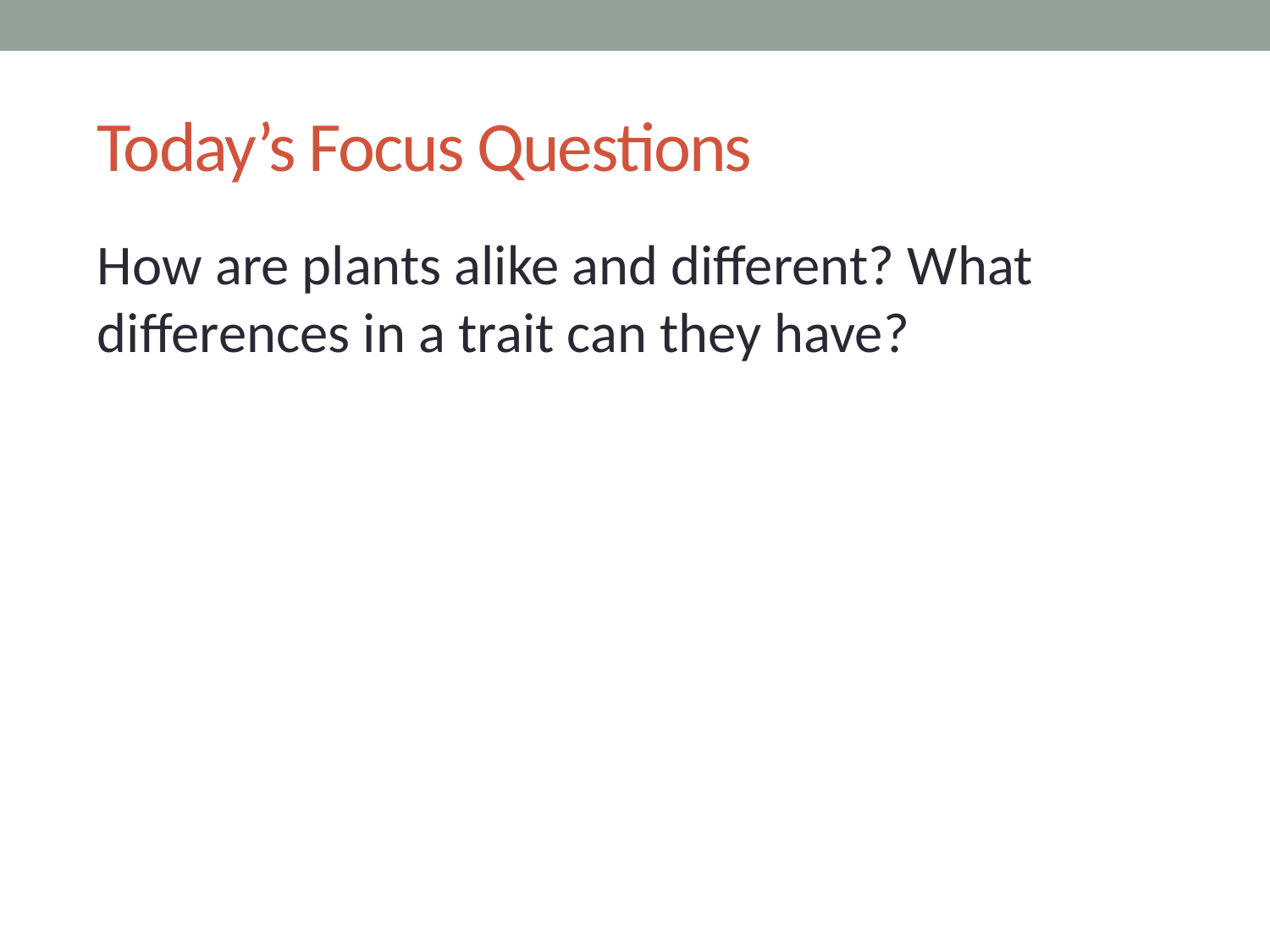

# Today’s Focus Questions
How are plants alike and different? What differences in a trait can they have?